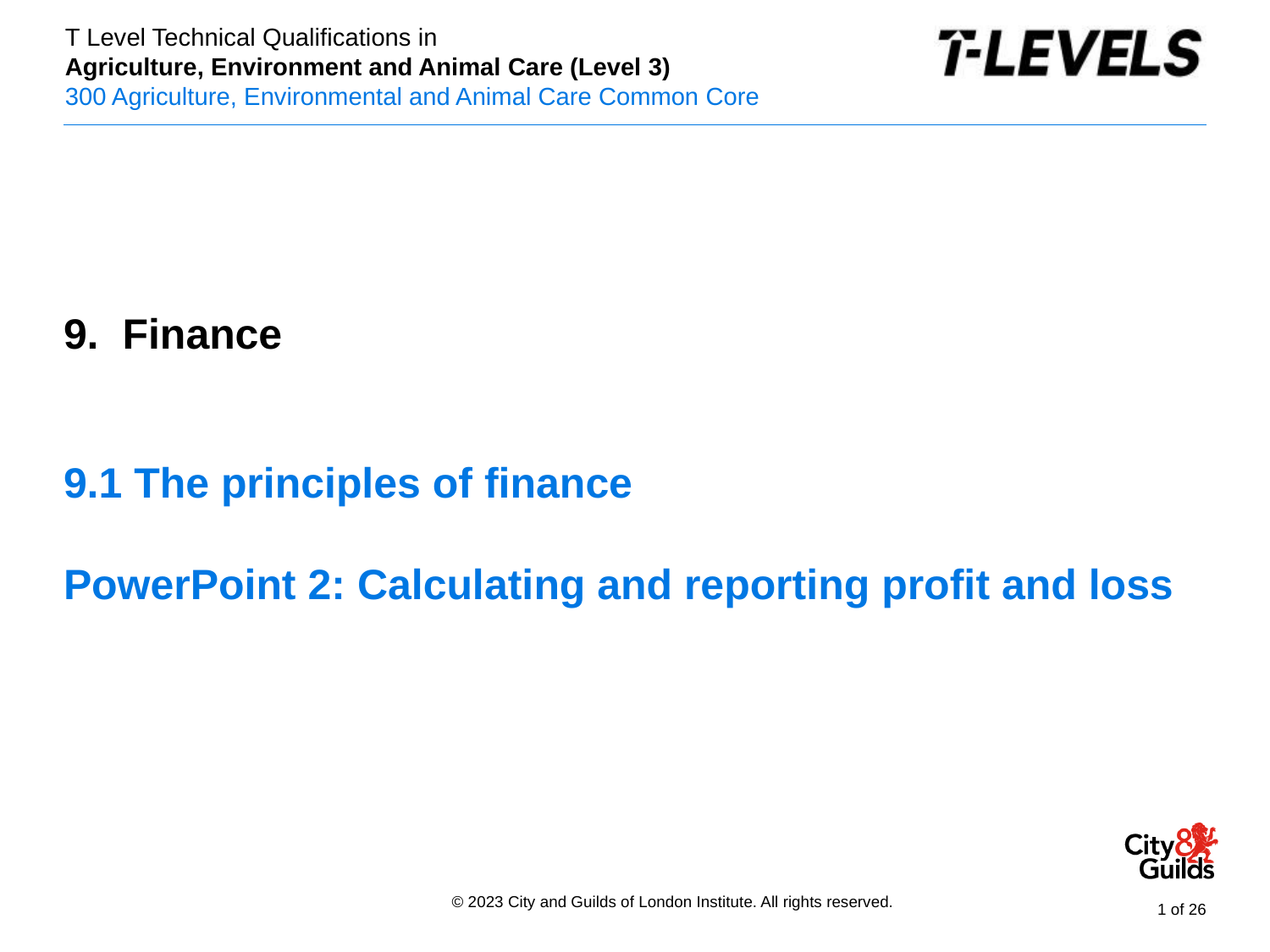

PowerPoint presentation
9.  Finance
# 9.1 The principles of finance PowerPoint 2: Calculating and reporting profit and loss